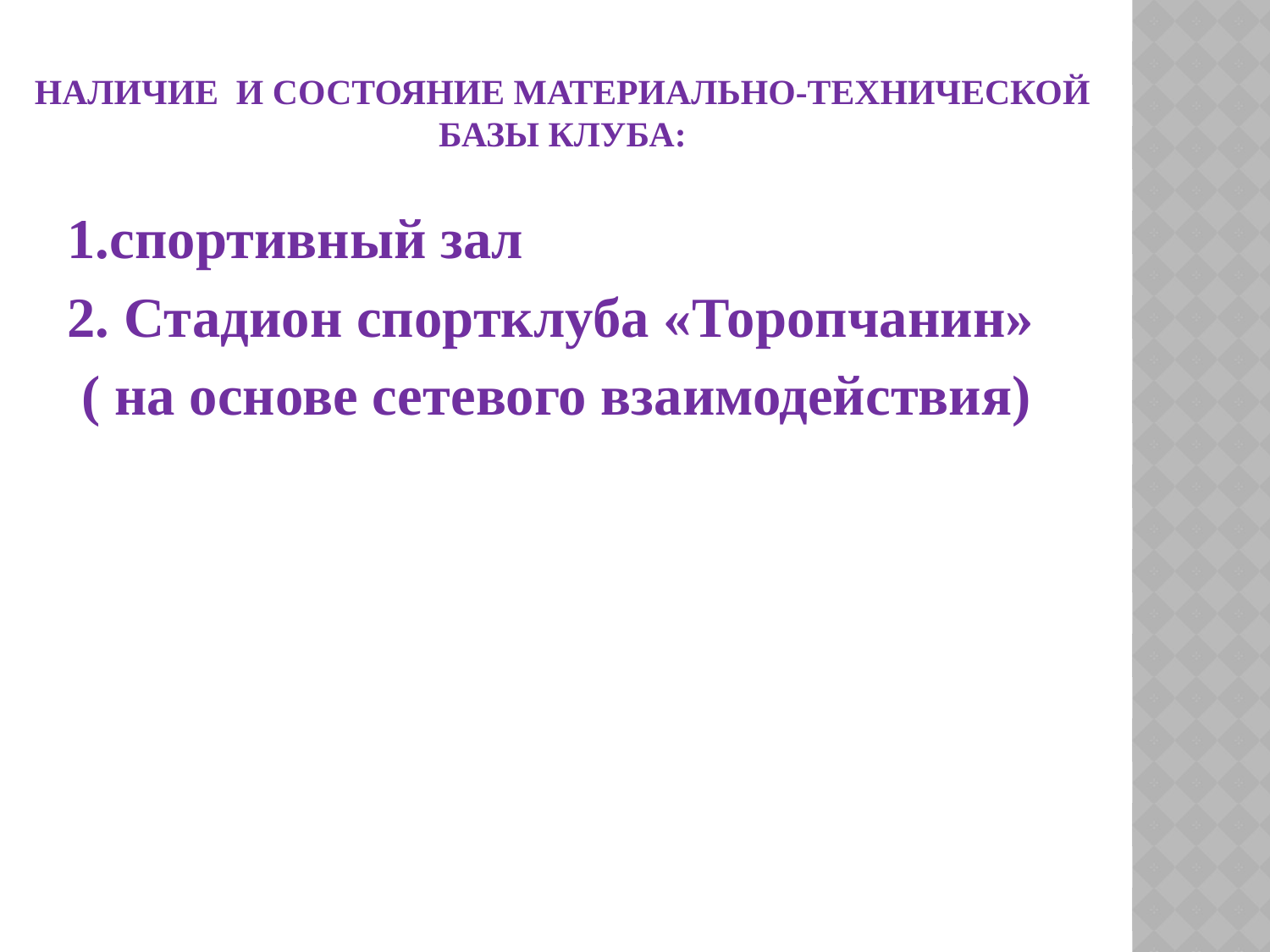

# Наличие  и состояние материально-технической базы Клуба:
1.спортивный зал
2. Стадион спортклуба «Торопчанин»
 ( на основе сетевого взаимодействия)